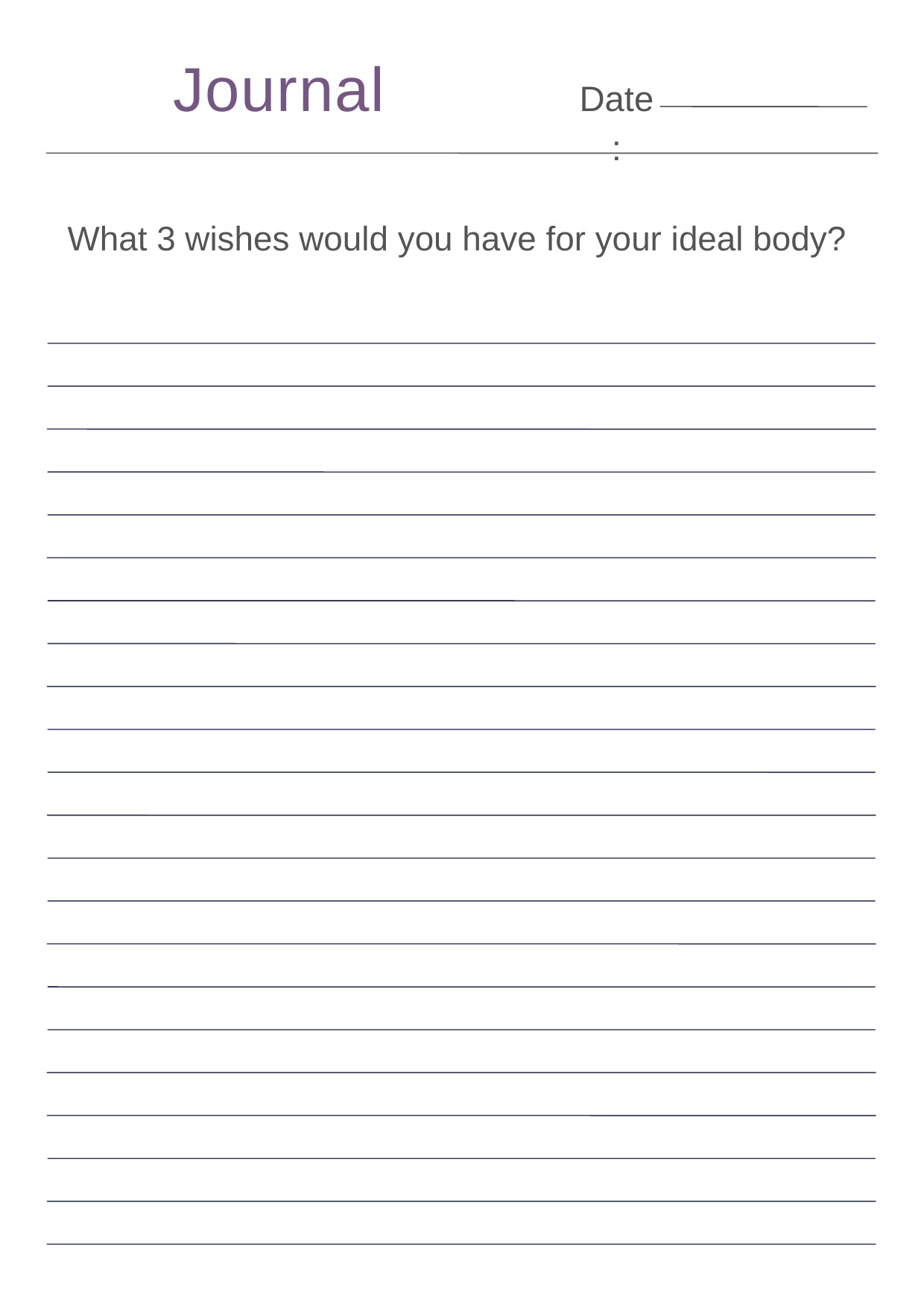

Journal
Date:

What 3 wishes would you have for your ideal body?